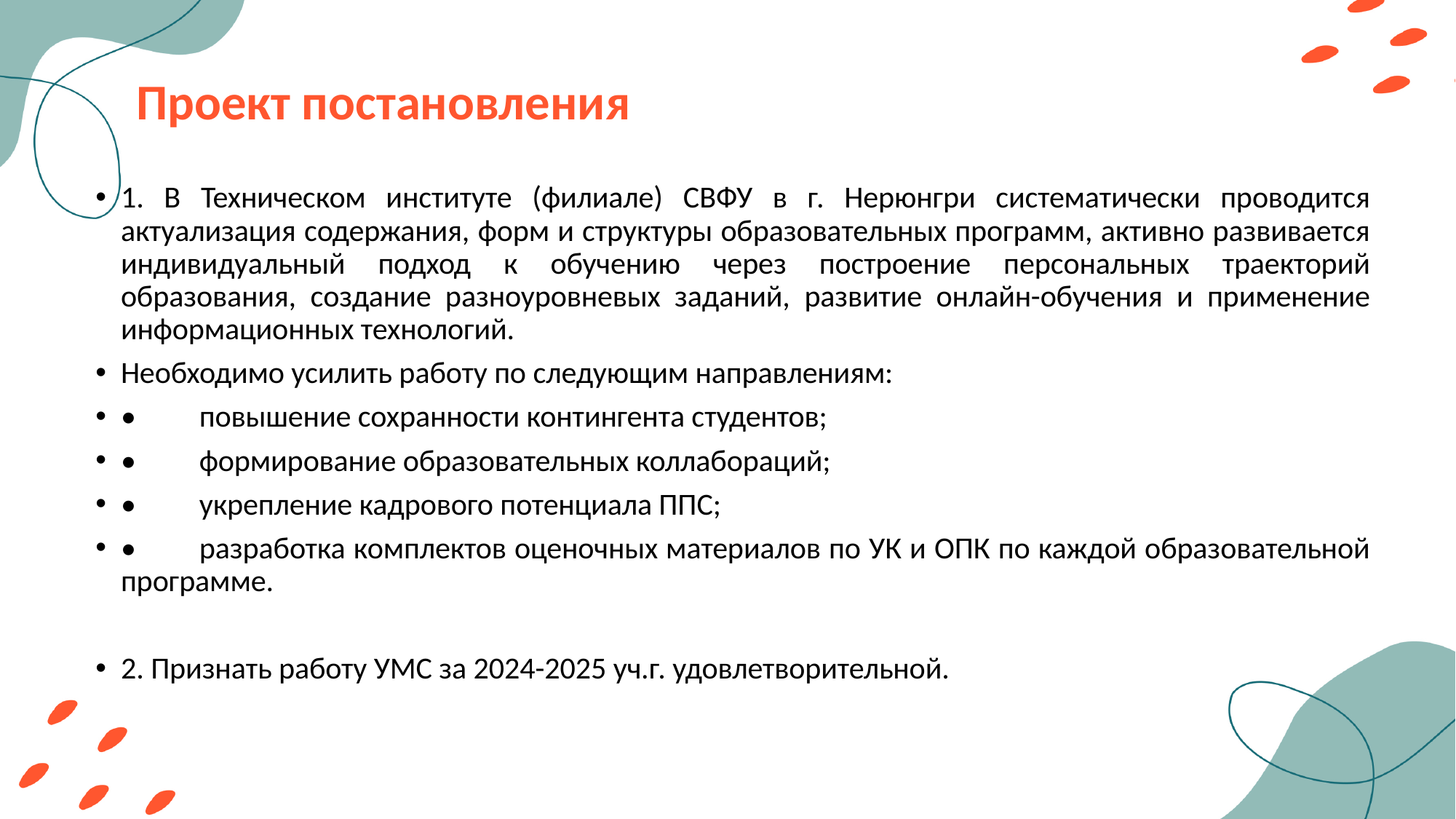

# Проект постановления
1. В Техническом институте (филиале) СВФУ в г. Нерюнгри систематически проводится актуализация содержания, форм и структуры образовательных программ, активно развивается индивидуальный подход к обучению через построение персональных траекторий образования, создание разноуровневых заданий, развитие онлайн-обучения и применение информационных технологий.
Необходимо усилить работу по следующим направлениям:
•	повышение сохранности контингента студентов;
•	формирование образовательных коллабораций;
•	укрепление кадрового потенциала ППС;
•	разработка комплектов оценочных материалов по УК и ОПК по каждой образовательной программе.

2. Признать работу УМС за 2024-2025 уч.г. удовлетворительной.